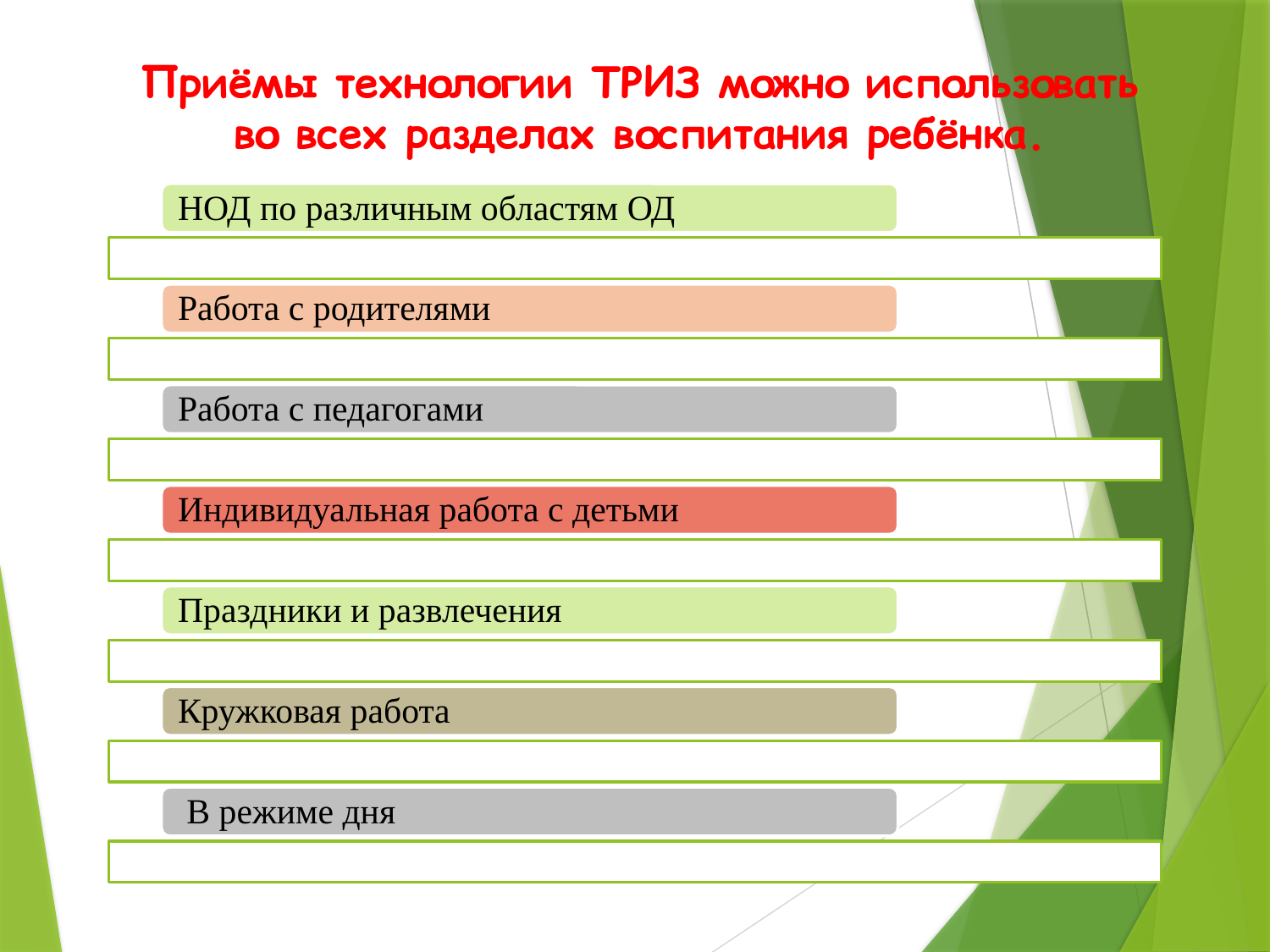

Приёмы технологии ТРИЗ можно использовать во всех разделах воспитания ребёнка.
НОД по различным областям ОД
Работа с родителями
Индивидуальная работа с детьми
Праздники и развлечения
Кружковая работа
 В режиме дня
Работа с педагогами